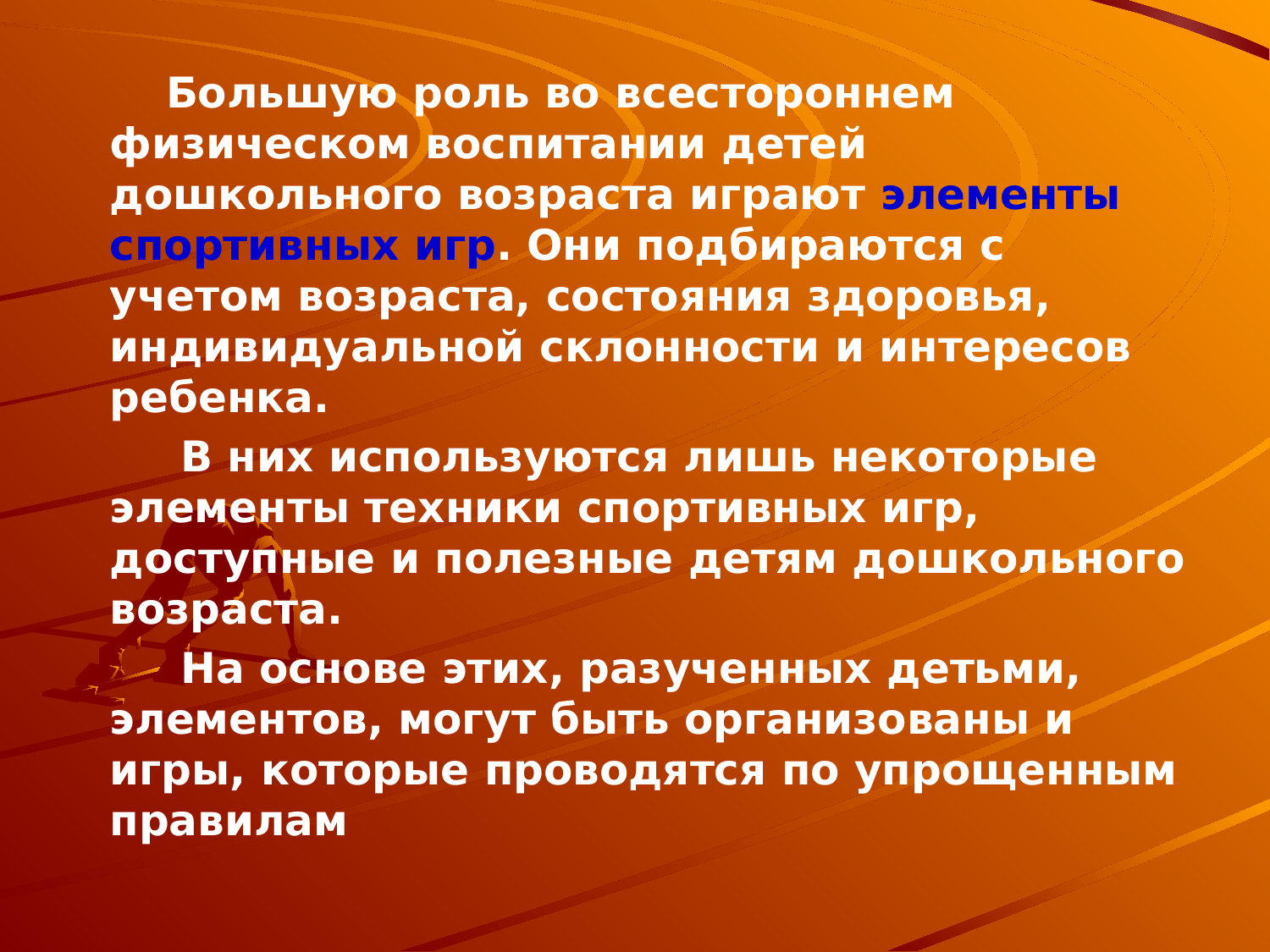

Большую роль во всестороннем физическом воспитании детей дошкольного возраста играют элементы спортивных игр. Они подбираются с учетом возраста, состояния здоровья, индивидуальной склонности и интересов ребенка.
        В них используются лишь некоторые элементы техники спортивных игр, доступные и полезные детям дошкольного возраста.
        На основе этих, разученных детьми, элементов, могут быть организованы и игры, которые проводятся по упрощенным правилам